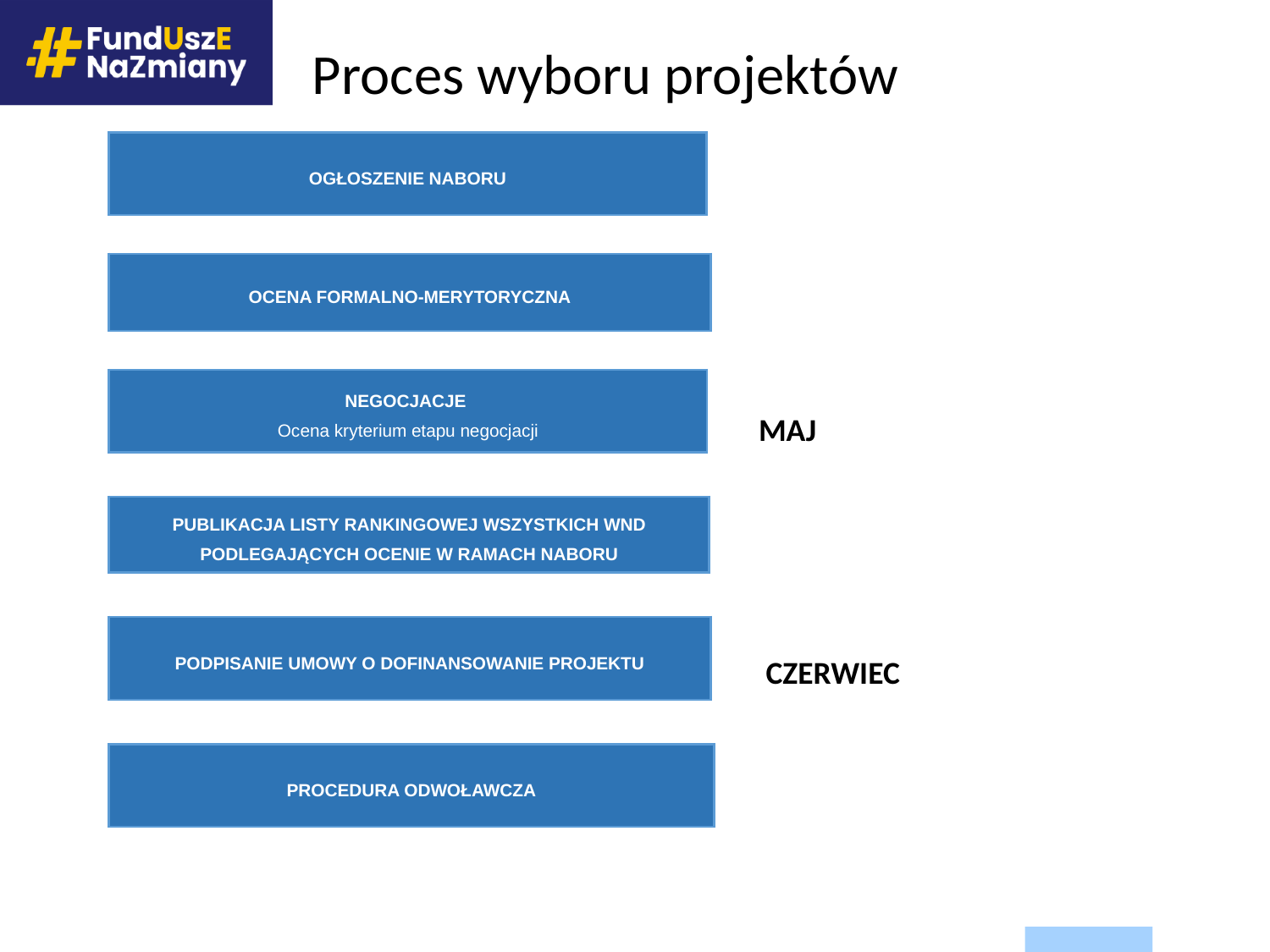

# Proces wyboru projektów
| OGŁOSZENIE NABORU |  |
| --- | --- |
| OCENA FORMALNO-MERYTORYCZNA |  |
| --- | --- |
| NEGOCJACJE Ocena kryterium etapu negocjacji |  |
| --- | --- |
MAJ
| PUBLIKACJA LISTY RANKINGOWEJ WSZYSTKICH WND PODLEGAJĄCYCH OCENIE W RAMACH NABORU |  |
| --- | --- |
| PODPISANIE UMOWY O DOFINANSOWANIE PROJEKTU |
| --- |
 CZERWIEC
| PROCEDURA ODWOŁAWCZA |  |
| --- | --- |